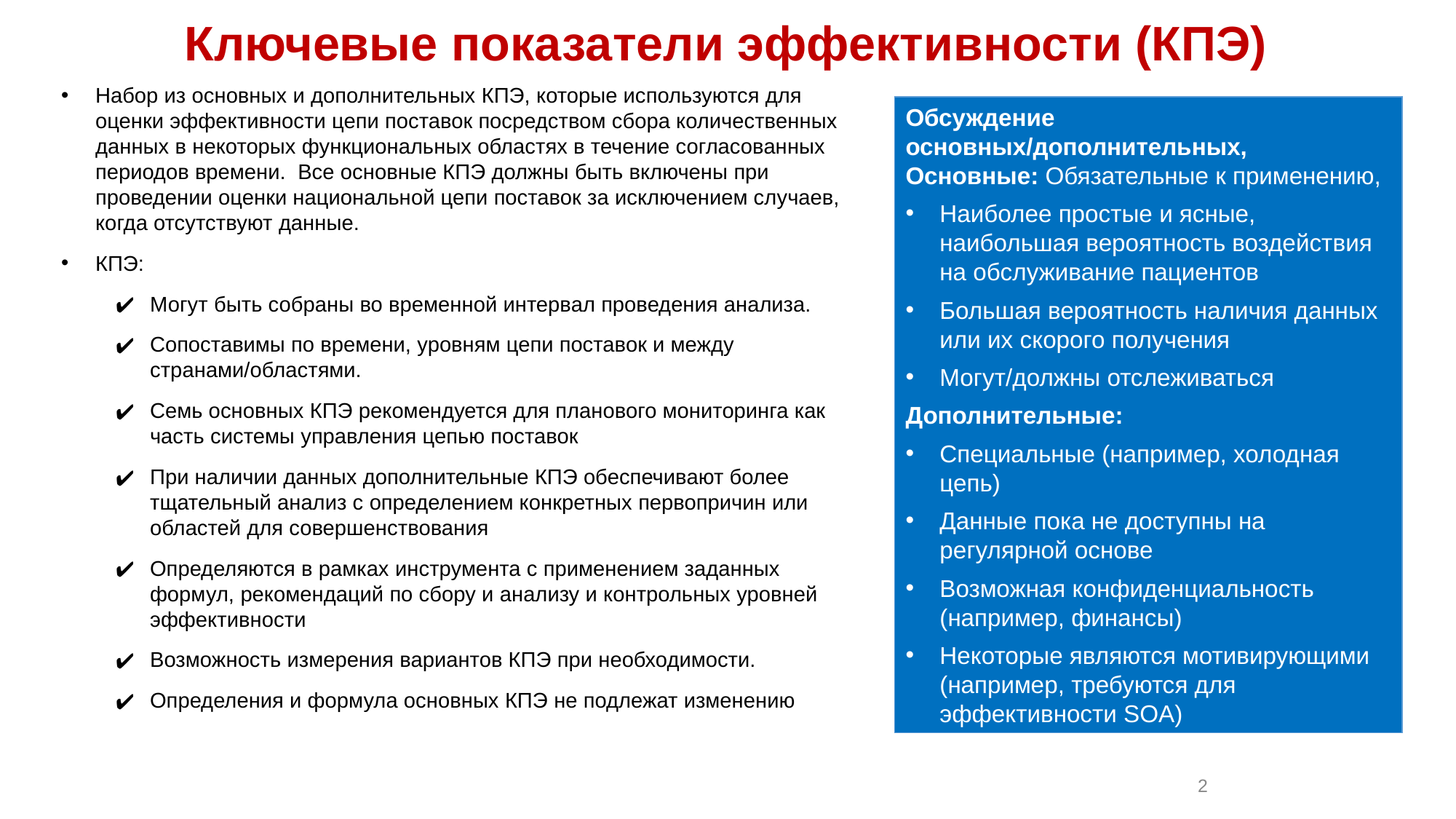

# Ключевые показатели эффективности (КПЭ)
Набор из основных и дополнительных КПЭ, которые используются для оценки эффективности цепи поставок посредством сбора количественных данных в некоторых функциональных областях в течение согласованных периодов времени.  Все основные КПЭ должны быть включены при проведении оценки национальной цепи поставок за исключением случаев, когда отсутствуют данные.
КПЭ:
Могут быть собраны во временной интервал проведения анализа.
Сопоставимы по времени, уровням цепи поставок и между странами/областями.
Семь основных КПЭ рекомендуется для планового мониторинга как часть системы управления цепью поставок
При наличии данных дополнительные КПЭ обеспечивают более тщательный анализ с определением конкретных первопричин или областей для совершенствования
Определяются в рамках инструмента с применением заданных формул, рекомендаций по сбору и анализу и контрольных уровней эффективности
Возможность измерения вариантов КПЭ при необходимости.
Определения и формула основных КПЭ не подлежат изменению
Обсуждение основных/дополнительных,
Основные: Обязательные к применению,
Наиболее простые и ясные, наибольшая вероятность воздействия на обслуживание пациентов
Большая вероятность наличия данных или их скорого получения
Могут/должны отслеживаться
Дополнительные:
Специальные (например, холодная цепь)
Данные пока не доступны на регулярной основе
Возможная конфиденциальность (например, финансы)
Некоторые являются мотивирующими (например, требуются для эффективности SOA)
2